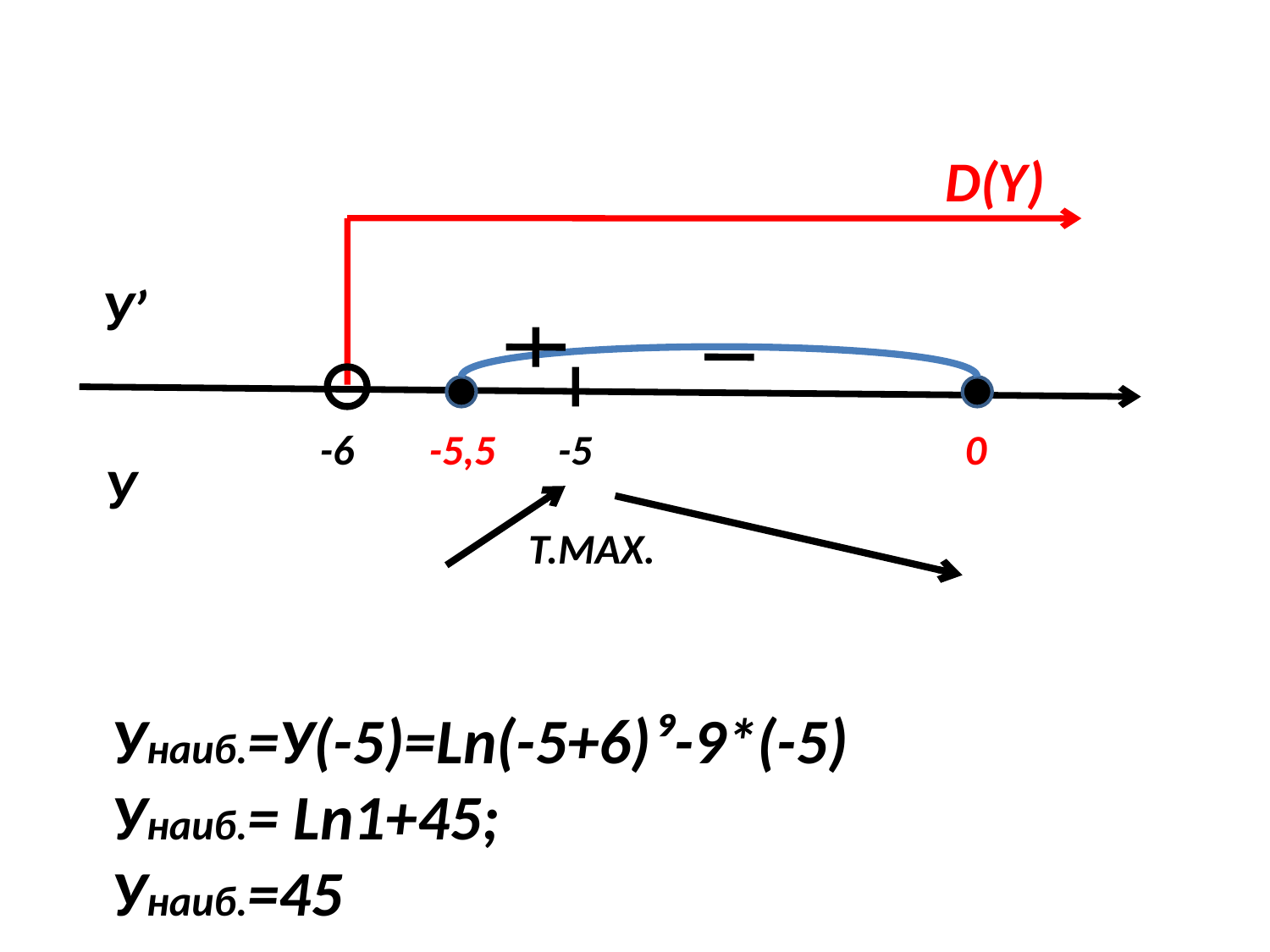

D(Y)
У’

-6
-5,5
-5
0
 У
Т.MAX.
Унаиб.=У(-5)=Ln(-5+6)⁹-9*(-5)
Унаиб.= Ln1+45;
Унаиб.=45